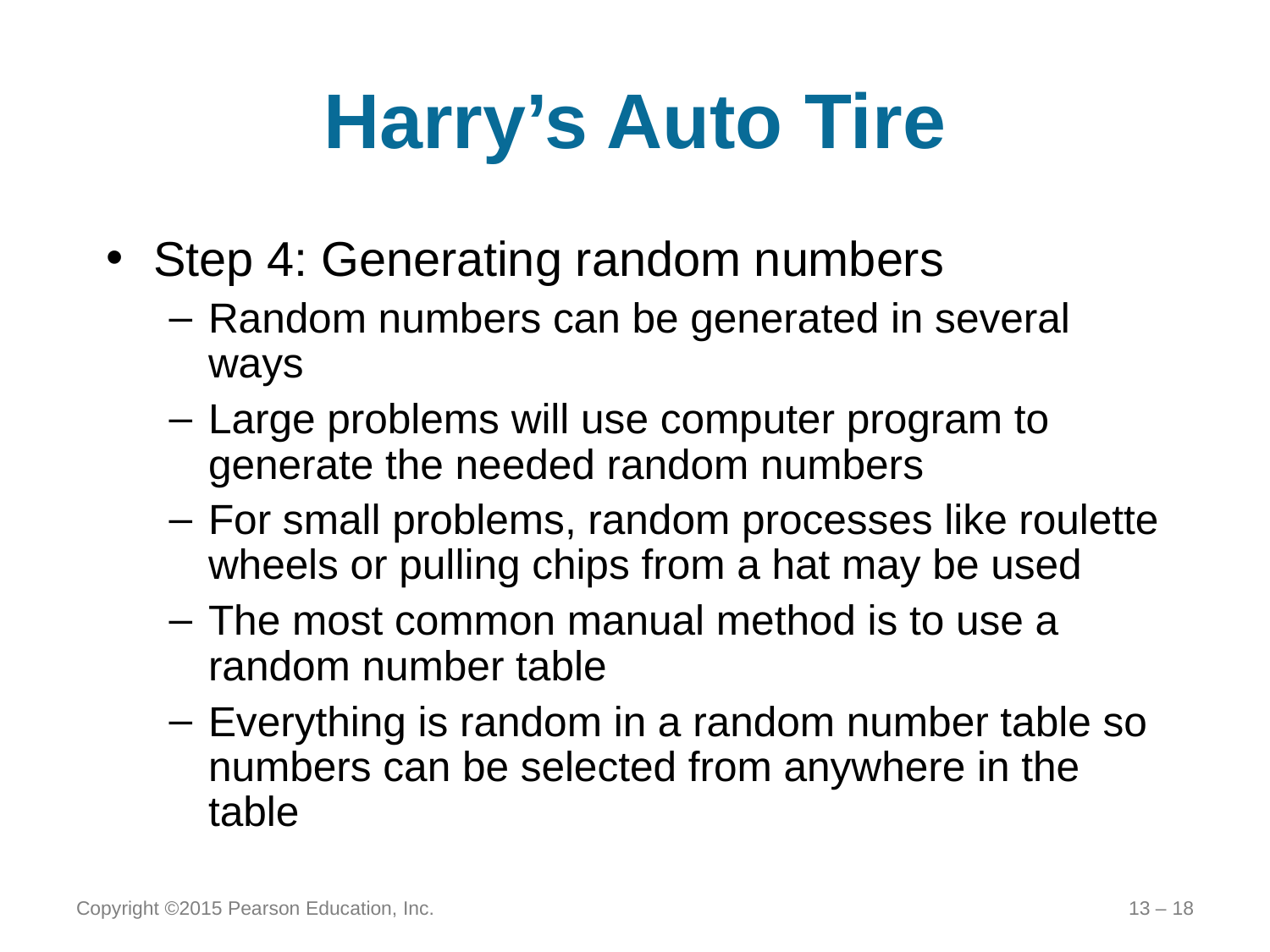

# Harry’s Auto Tire
Step 4: Generating random numbers
Random numbers can be generated in several ways
Large problems will use computer program to generate the needed random numbers
For small problems, random processes like roulette wheels or pulling chips from a hat may be used
The most common manual method is to use a random number table
Everything is random in a random number table so numbers can be selected from anywhere in the table
Copyright ©2015 Pearson Education, Inc.
13 – 18